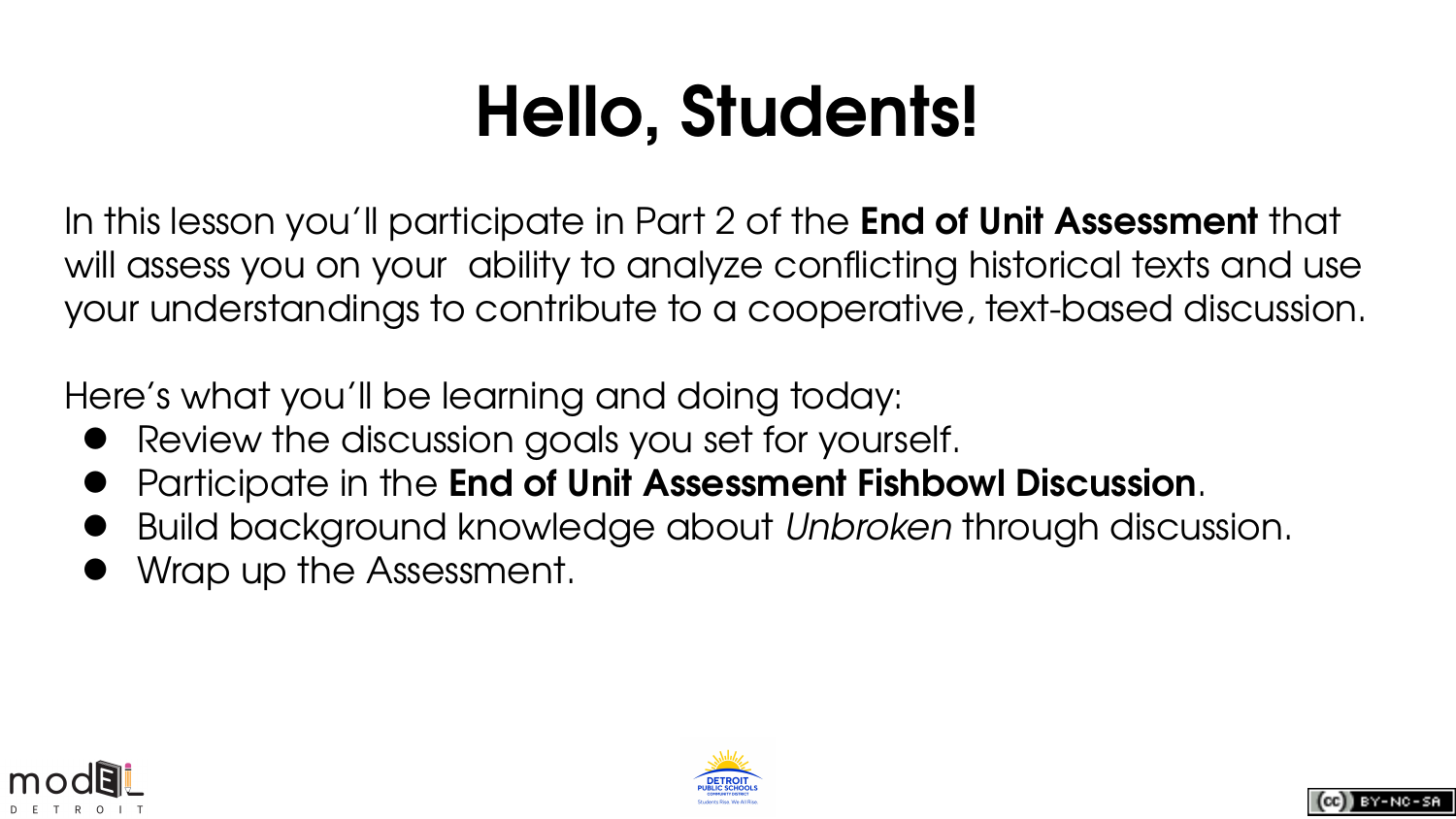

# Hello, Students!
In this lesson you’ll participate in Part 2 of the End of Unit Assessment that will assess you on your  ability to analyze conflicting historical texts and use your understandings to contribute to a cooperative, text-based discussion.

Here’s what you’ll be learning and doing today:
Review the discussion goals you set for yourself.
Participate in the End of Unit Assessment Fishbowl Discussion.
Build background knowledge about Unbroken through discussion.
Wrap up the Assessment.